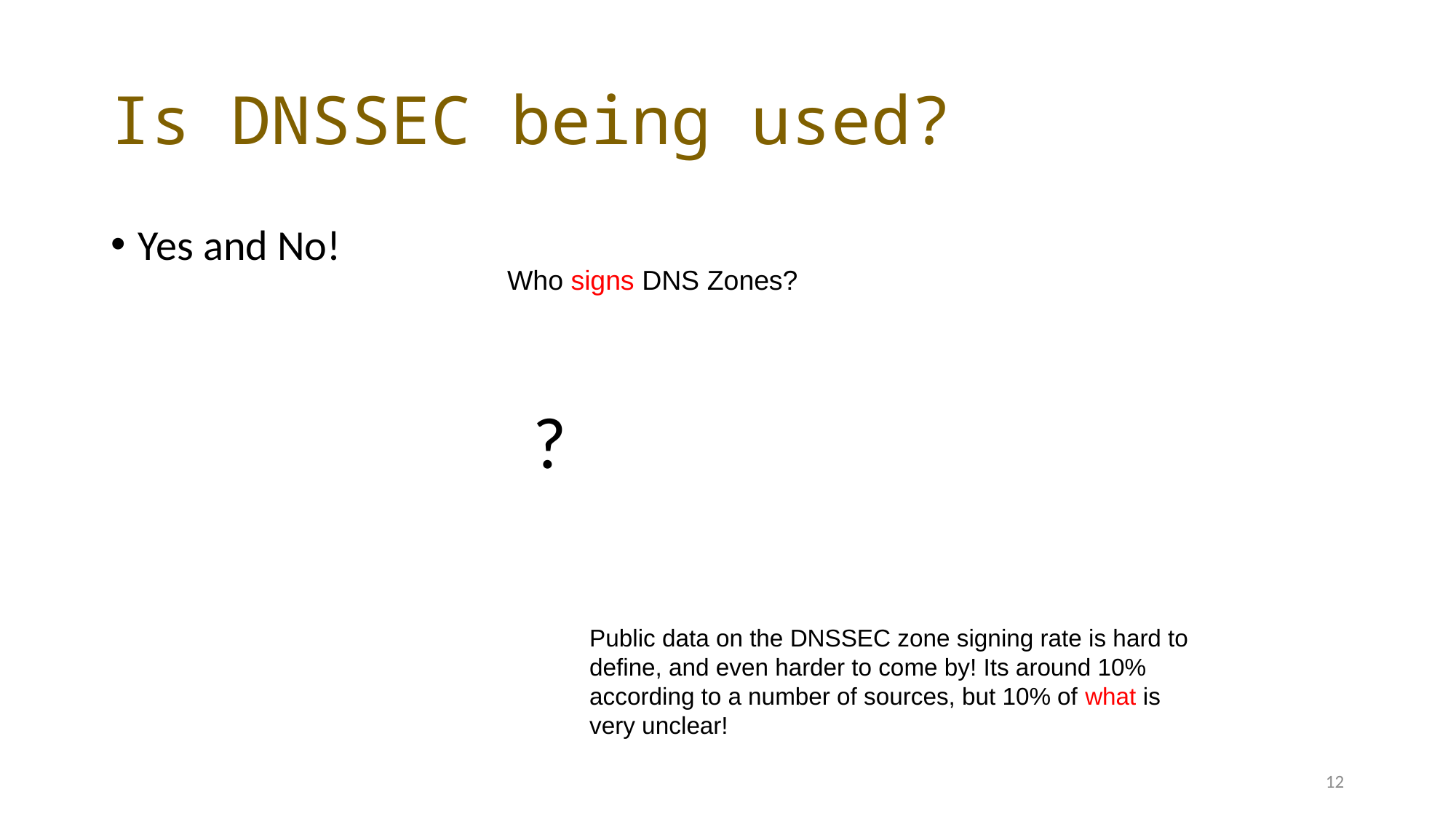

# Is DNSSEC being used?
Yes and No!
Who signs DNS Zones?
?
Public data on the DNSSEC zone signing rate is hard to define, and even harder to come by! Its around 10% according to a number of sources, but 10% of what is very unclear!
12